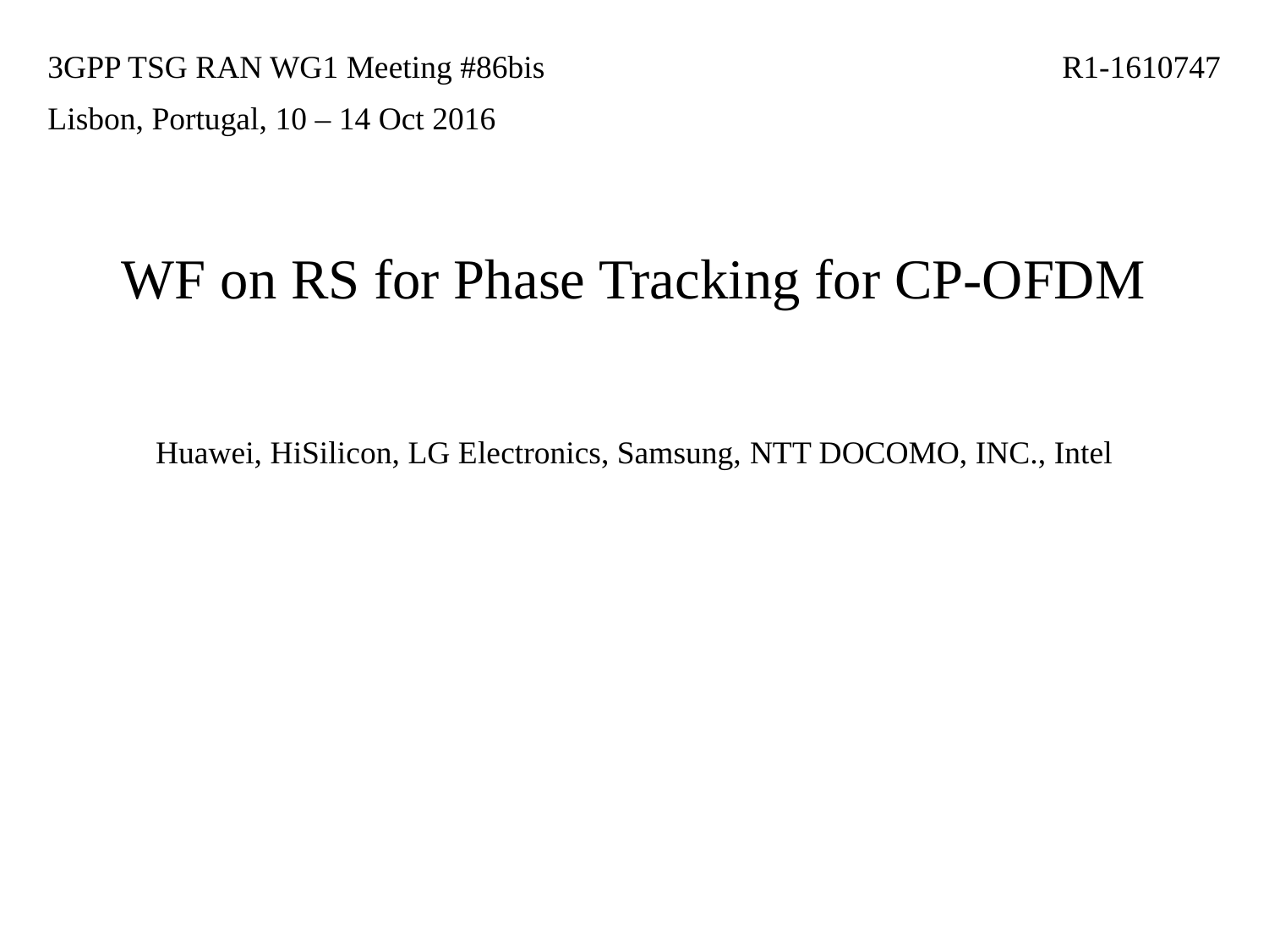

| 3GPP TSG RAN WG1 Meeting #86bis | R1-1610747 |
| --- | --- |
| Lisbon, Portugal, 10 – 14 Oct 2016 |  |
# WF on RS for Phase Tracking for CP-OFDM
Huawei, HiSilicon, LG Electronics, Samsung, NTT DOCOMO, INC., Intel